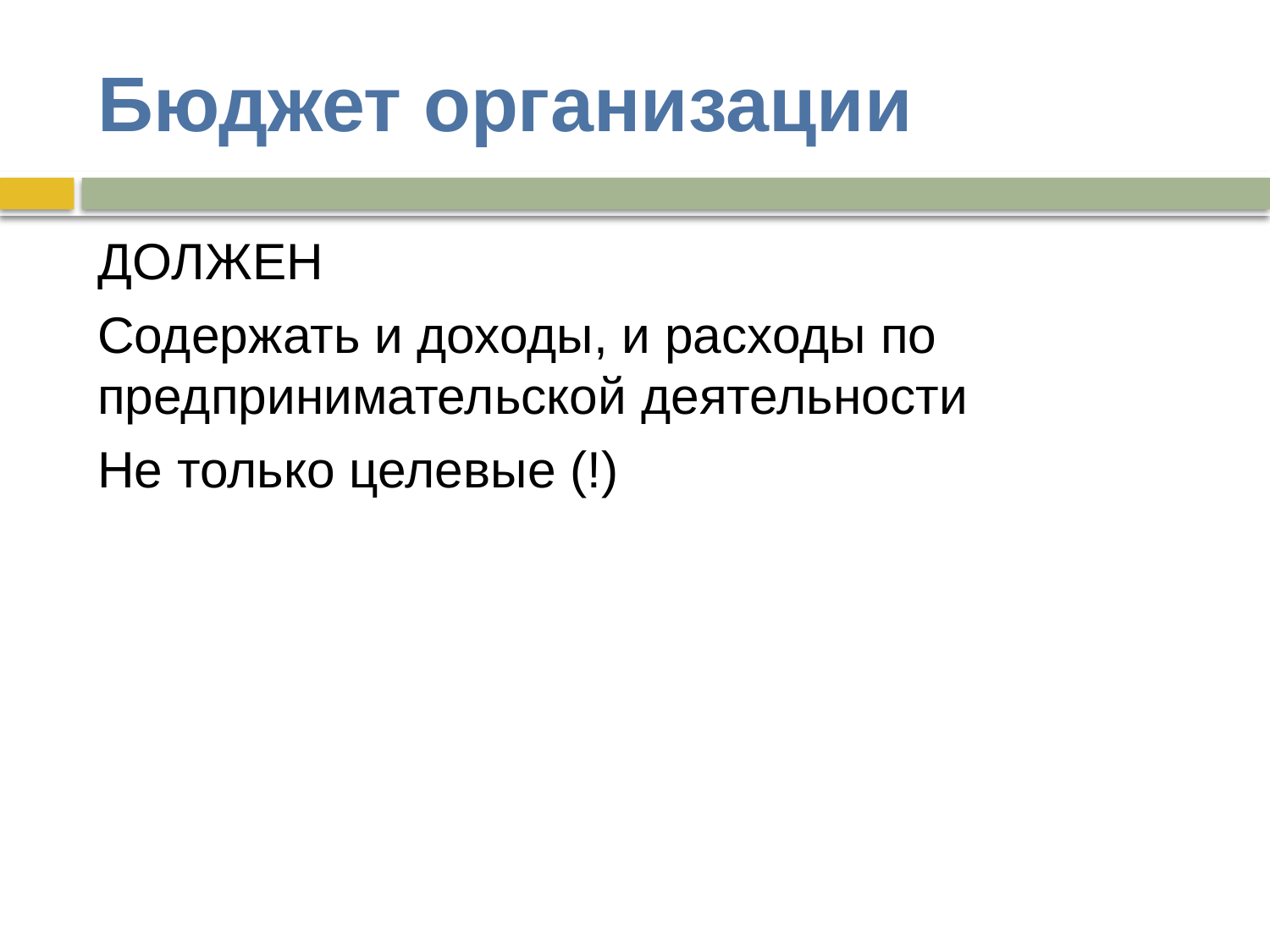

# Бюджет организации
ДОЛЖЕН
Содержать и доходы, и расходы по предпринимательской деятельности
Не только целевые (!)